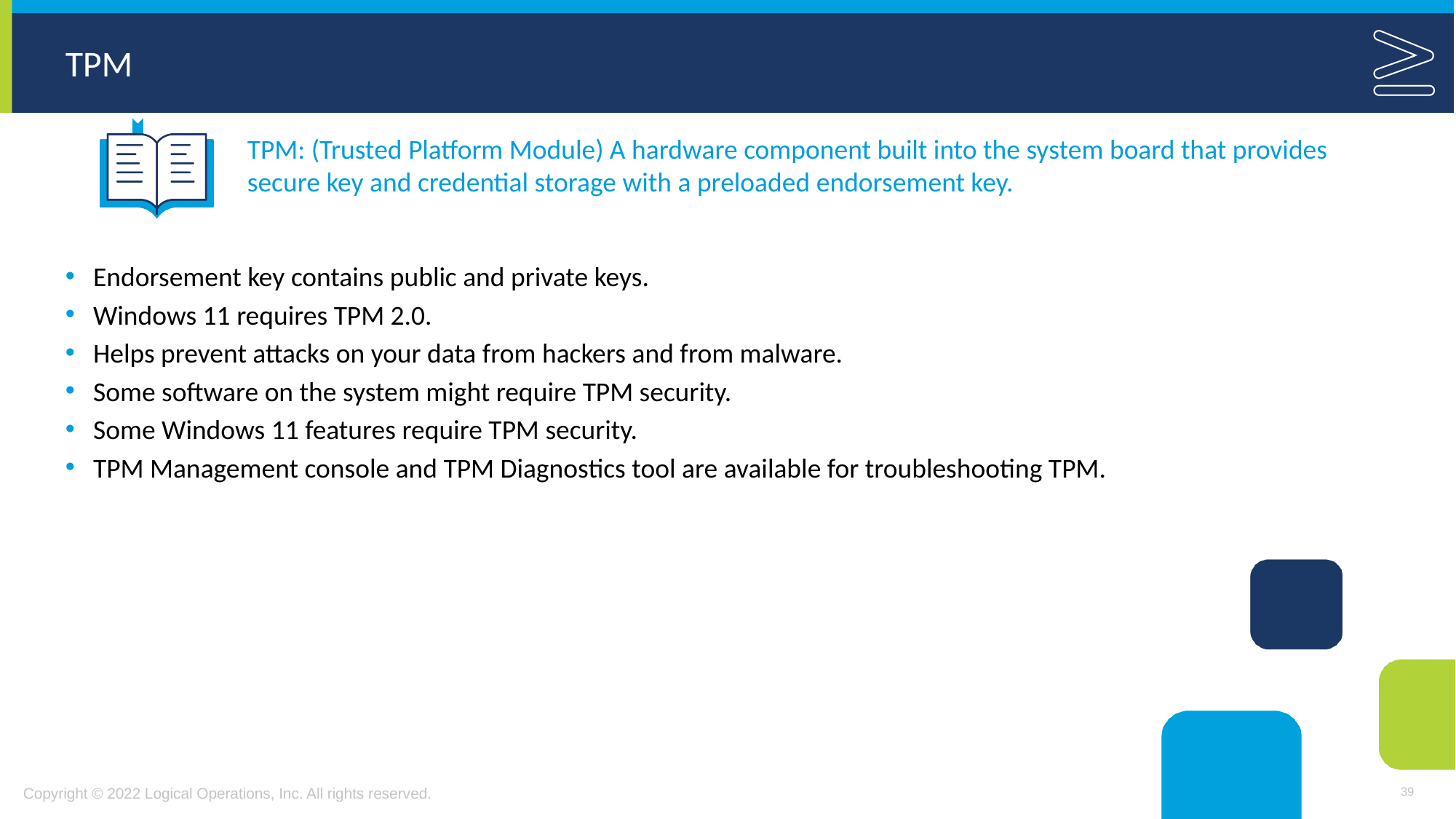

# TPM
TPM: (Trusted Platform Module) A hardware component built into the system board that provides secure key and credential storage with a preloaded endorsement key.
Endorsement key contains public and private keys.
Windows 11 requires TPM 2.0.
Helps prevent attacks on your data from hackers and from malware.
Some software on the system might require TPM security.
Some Windows 11 features require TPM security.
TPM Management console and TPM Diagnostics tool are available for troubleshooting TPM.

39